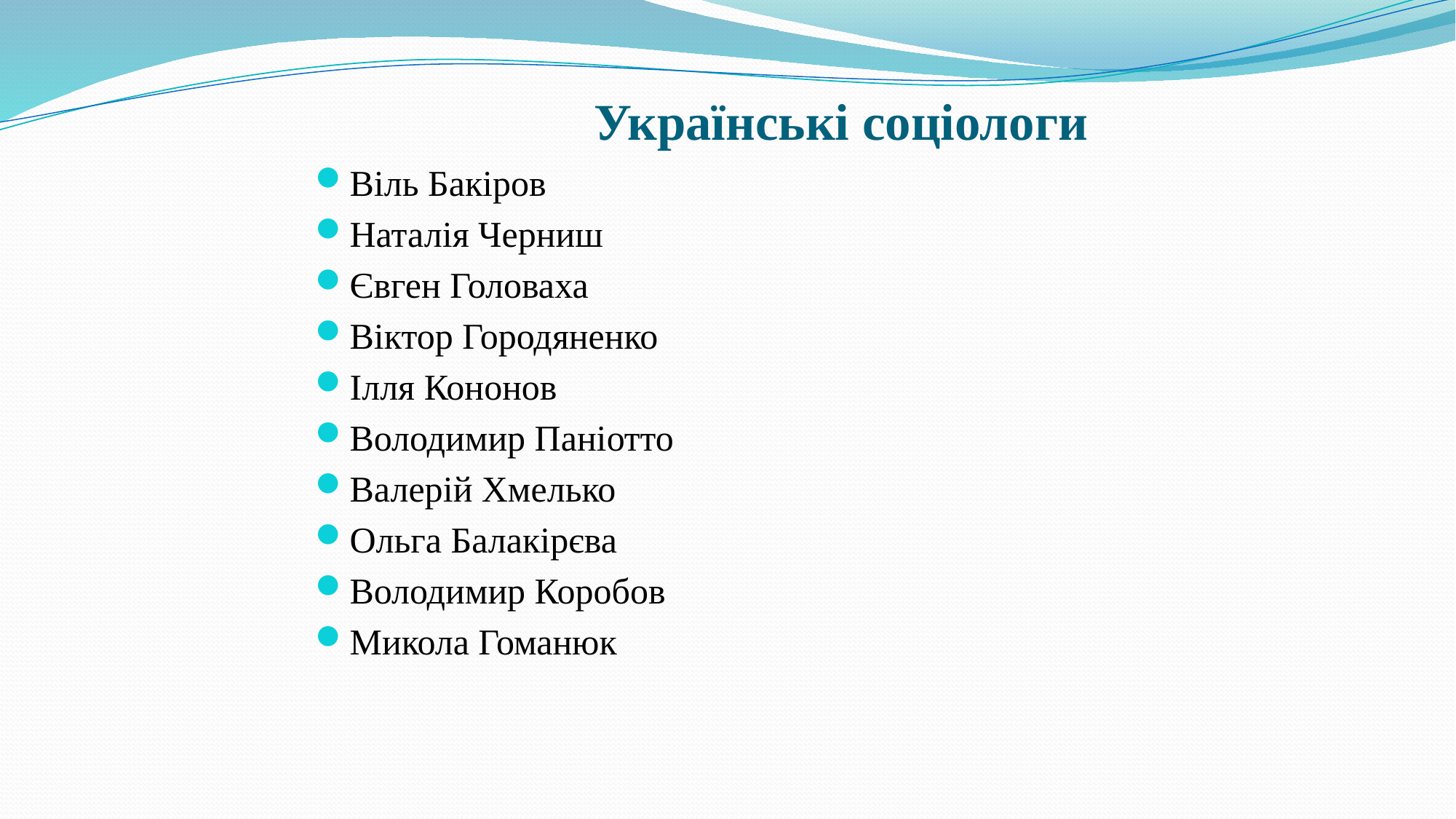

# Українські соціологи
Віль Бакіров
Наталія Черниш
Євген Головаха
Віктор Городяненко
Ілля Кононов
Володимир Паніотто
Валерій Хмелько
Ольга Балакірєва
Володимир Коробов
Микола Гоманюк